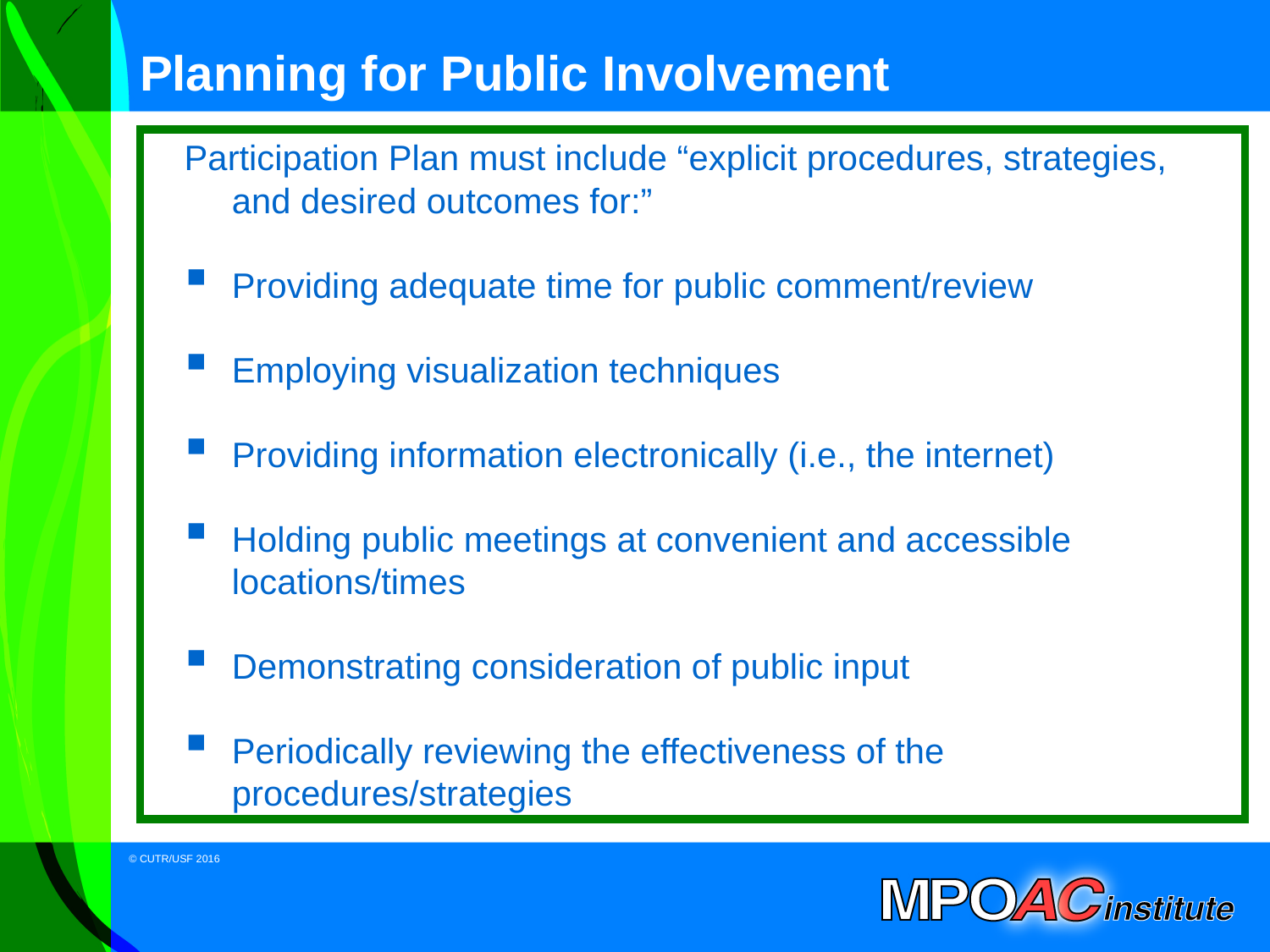

# Planning for Public Involvement
Participation Plan must include “explicit procedures, strategies, and desired outcomes for:”

Providing adequate time for public comment/review

Employing visualization techniques

Providing information electronically (i.e., the internet)

Holding public meetings at convenient and accessible locations/times

Demonstrating consideration of public input

Periodically reviewing the effectiveness of the procedures/strategies
MPOs are required to document their public involvement process/activities

Participation Plan
Must coordinate with other planning agencies
Must include the public when developing the Participation Plan

Title VI of the Civil Rights Act/Environmental Justice (EJ)